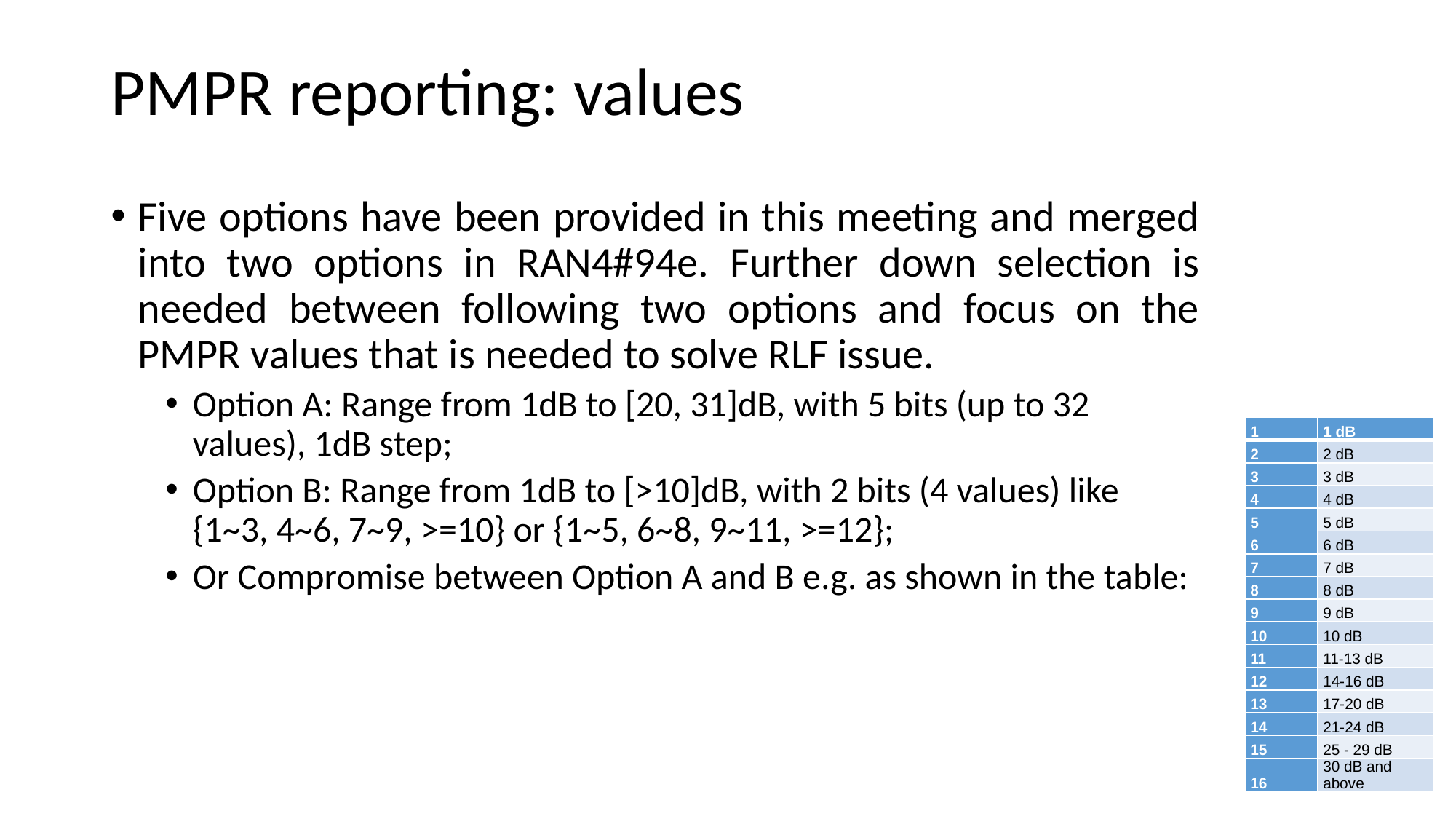

# PMPR reporting: values
Five options have been provided in this meeting and merged into two options in RAN4#94e. Further down selection is needed between following two options and focus on the PMPR values that is needed to solve RLF issue.
Option A: Range from 1dB to [20, 31]dB, with 5 bits (up to 32 values), 1dB step;
Option B: Range from 1dB to [>10]dB, with 2 bits (4 values) like {1~3, 4~6, 7~9, >=10} or {1~5, 6~8, 9~11, >=12};
Or Compromise between Option A and B e.g. as shown in the table:
| 1 | 1 dB |
| --- | --- |
| 2 | 2 dB |
| 3 | 3 dB |
| 4 | 4 dB |
| 5 | 5 dB |
| 6 | 6 dB |
| 7 | 7 dB |
| 8 | 8 dB |
| 9 | 9 dB |
| 10 | 10 dB |
| 11 | 11-13 dB |
| 12 | 14-16 dB |
| 13 | 17-20 dB |
| 14 | 21-24 dB |
| 15 | 25 - 29 dB |
| 16 | 30 dB and above |